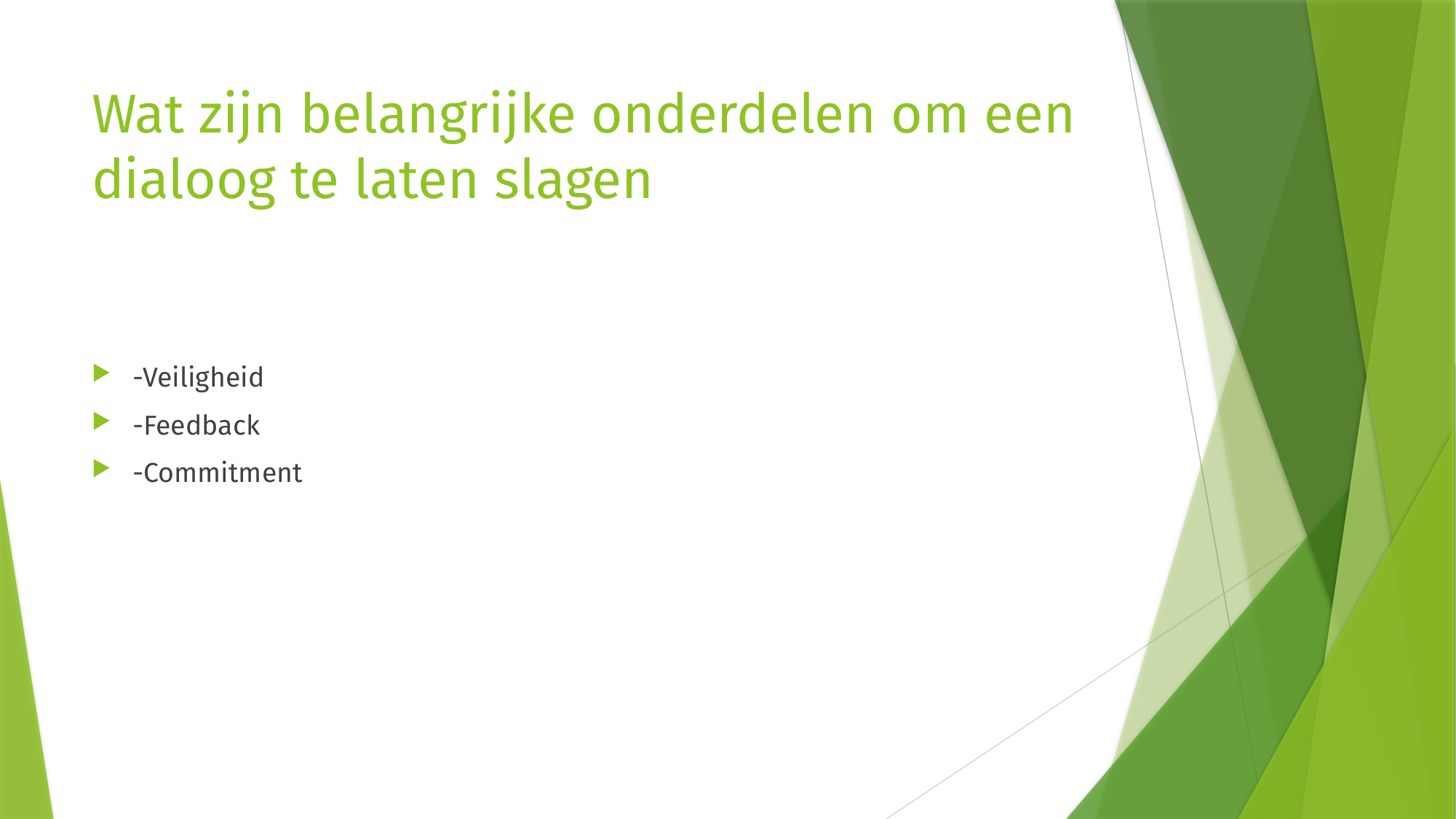

# Wat zijn belangrijke onderdelen om een dialoog te laten slagen

-Veiligheid
-Feedback
-Commitment